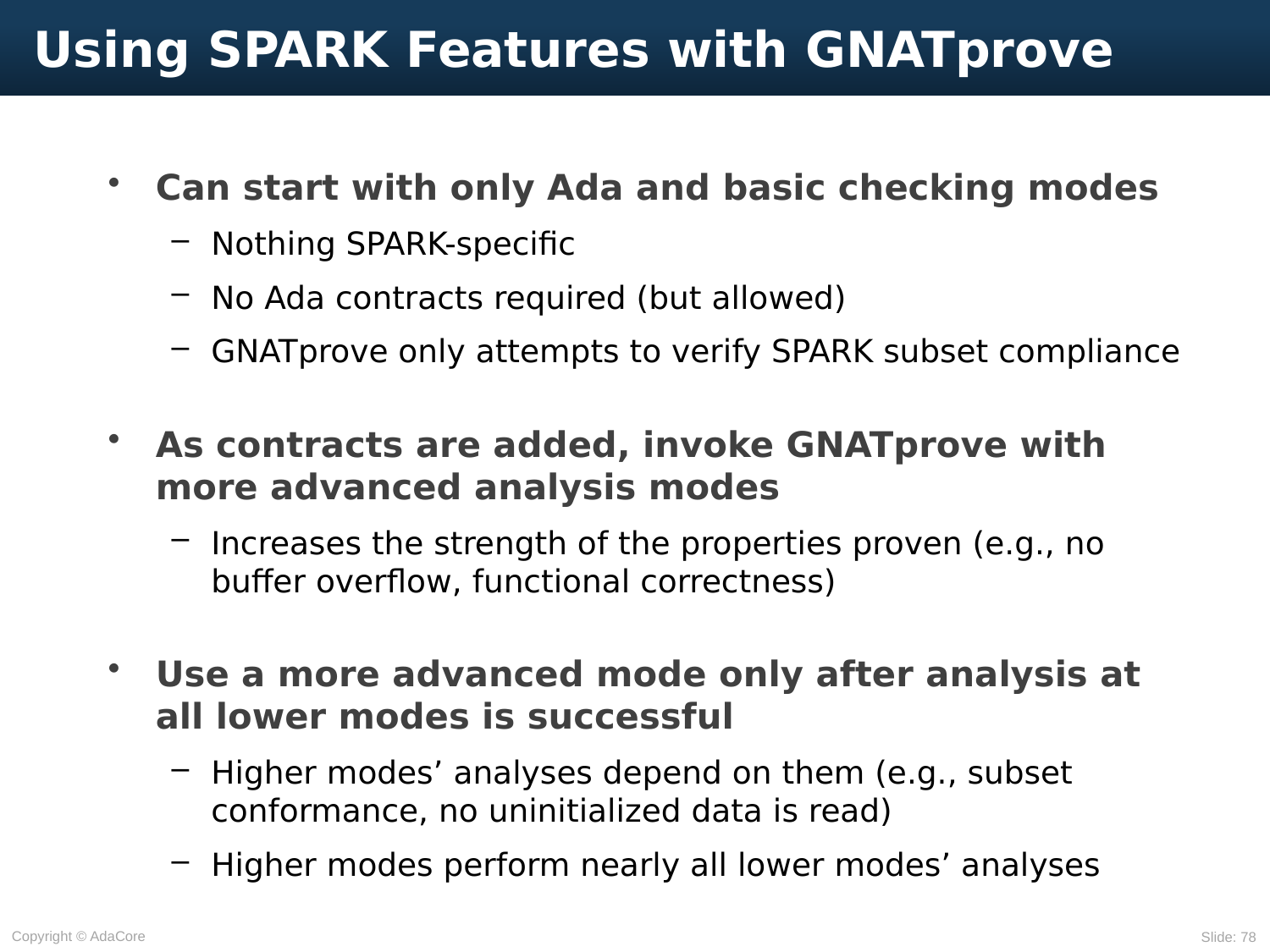

# Using SPARK Features with GNATprove
Can start with only Ada and basic checking modes
Nothing SPARK-specific
No Ada contracts required (but allowed)
GNATprove only attempts to verify SPARK subset compliance
As contracts are added, invoke GNATprove with more advanced analysis modes
Increases the strength of the properties proven (e.g., no buffer overflow, functional correctness)
Use a more advanced mode only after analysis at all lower modes is successful
Higher modes’ analyses depend on them (e.g., subset conformance, no uninitialized data is read)
Higher modes perform nearly all lower modes’ analyses